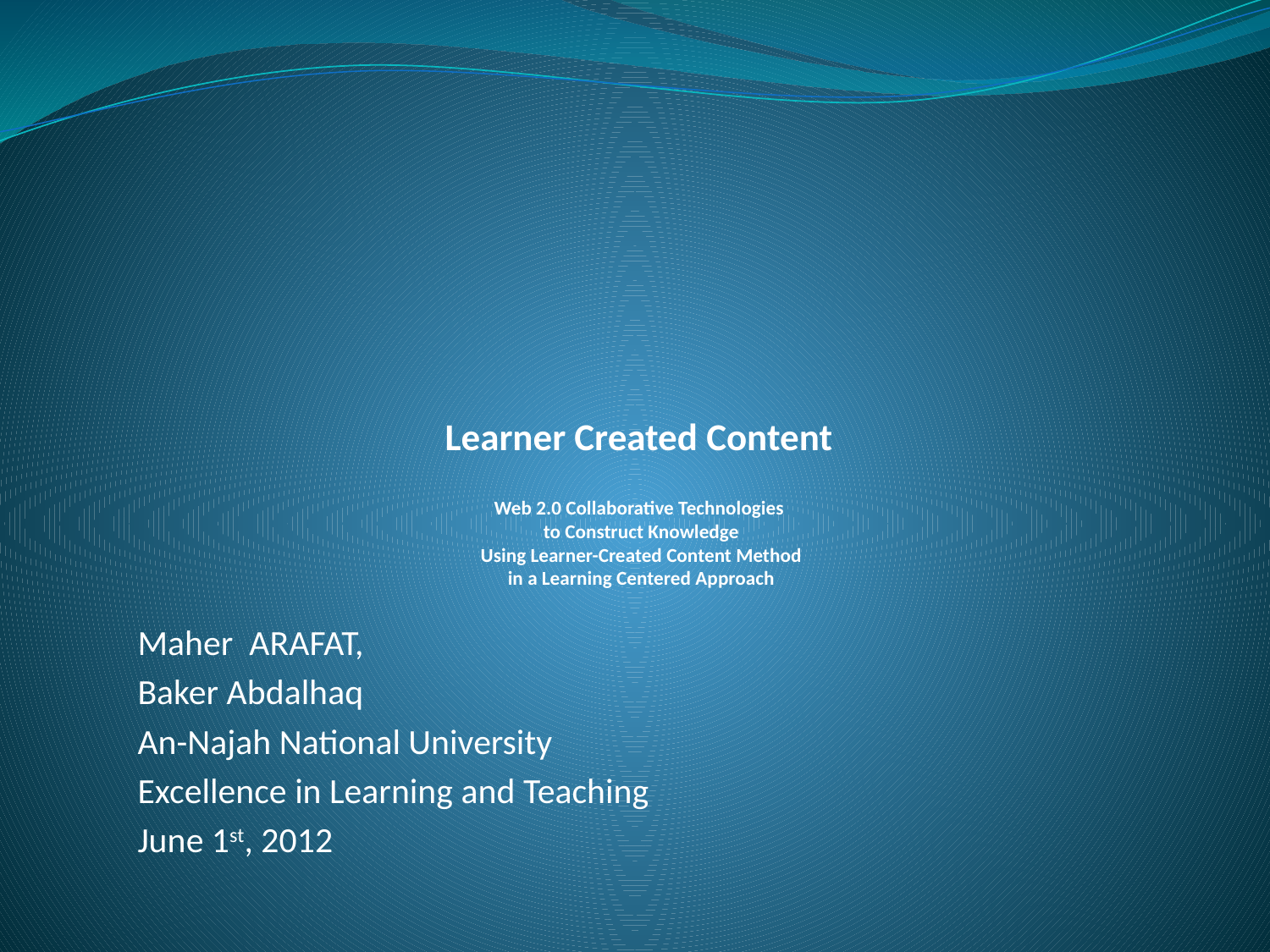

# Learner Created Content Web 2.0 Collaborative Technologies to Construct Knowledge Using Learner-Created Content Method in a Learning Centered Approach
Maher  ARAFAT,
Baker Abdalhaq
An-Najah National University
Excellence in Learning and Teaching
June 1st, 2012